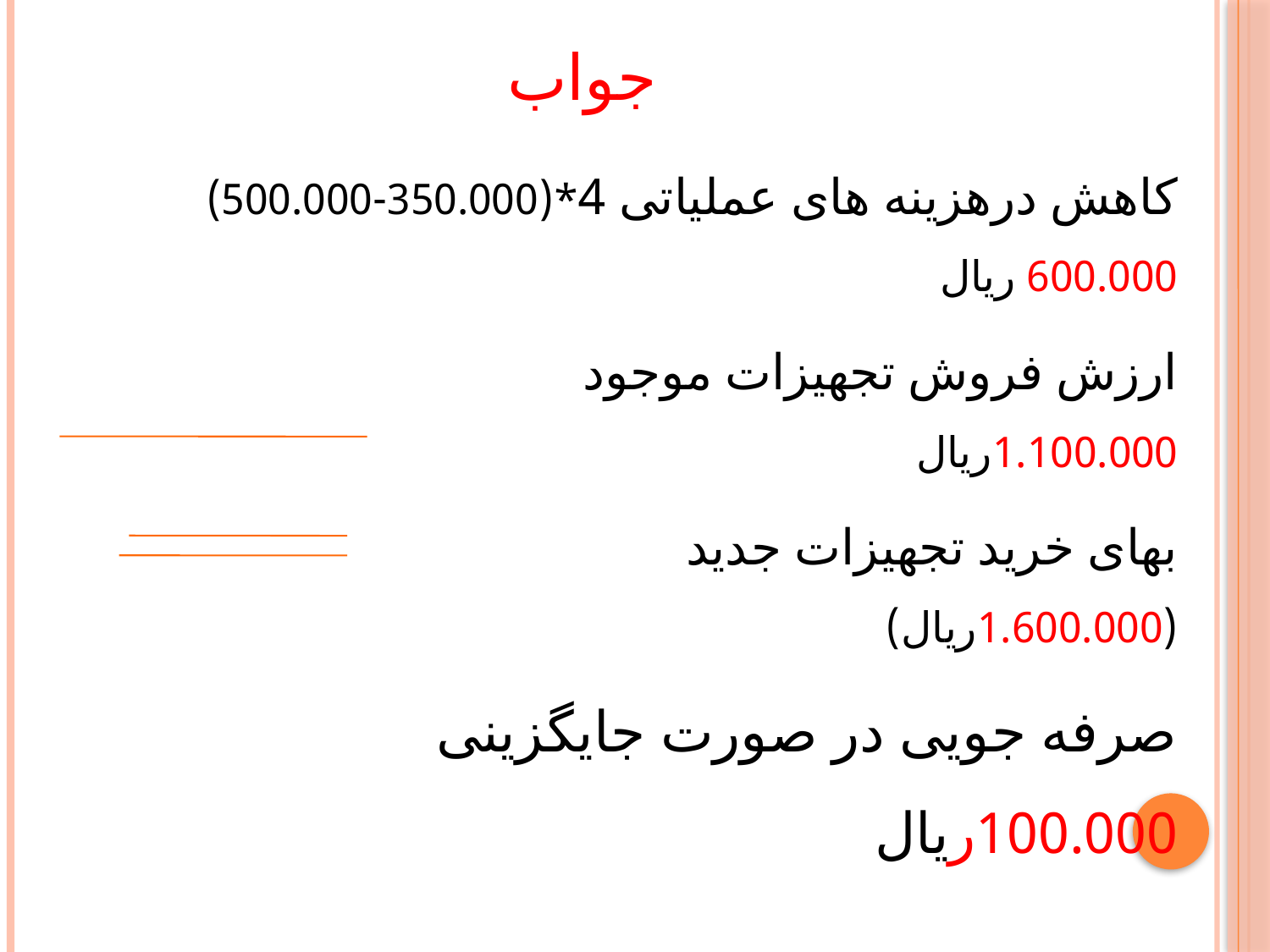

# جواب
کاهش درهزینه های عملیاتی 4*(350.000-500.000)     600.000 ریال
ارزش فروش تجهیزات موجود                               1.100.000ریال
بهای خرید تجهیزات جدید                                  (1.600.000ریال)
صرفه جویی در صورت جایگزینی            100.000ریال